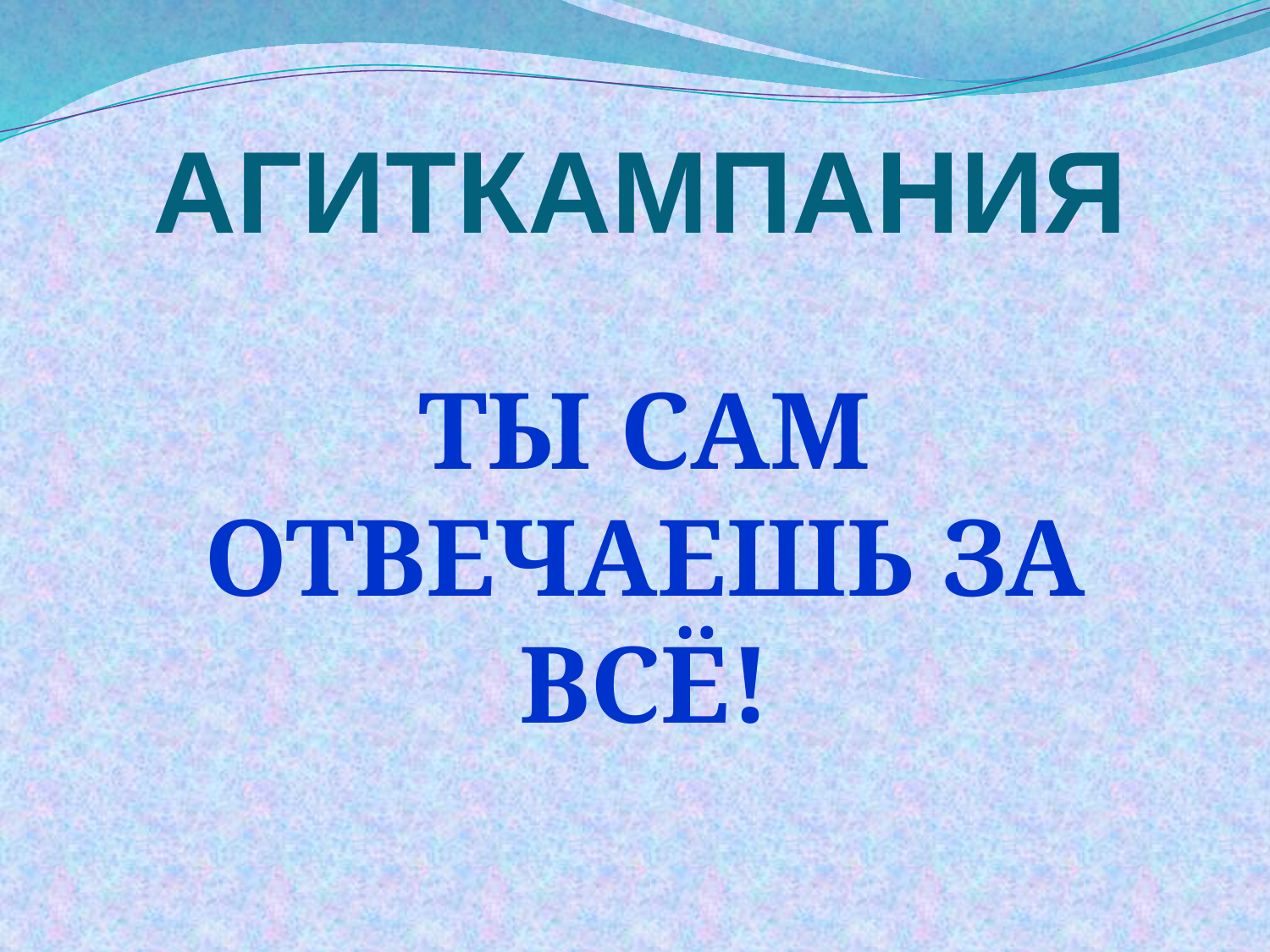

# АГИТКАМПАНИЯ
ТЫ САМ ОТВЕЧАЕШЬ ЗА ВСЁ!